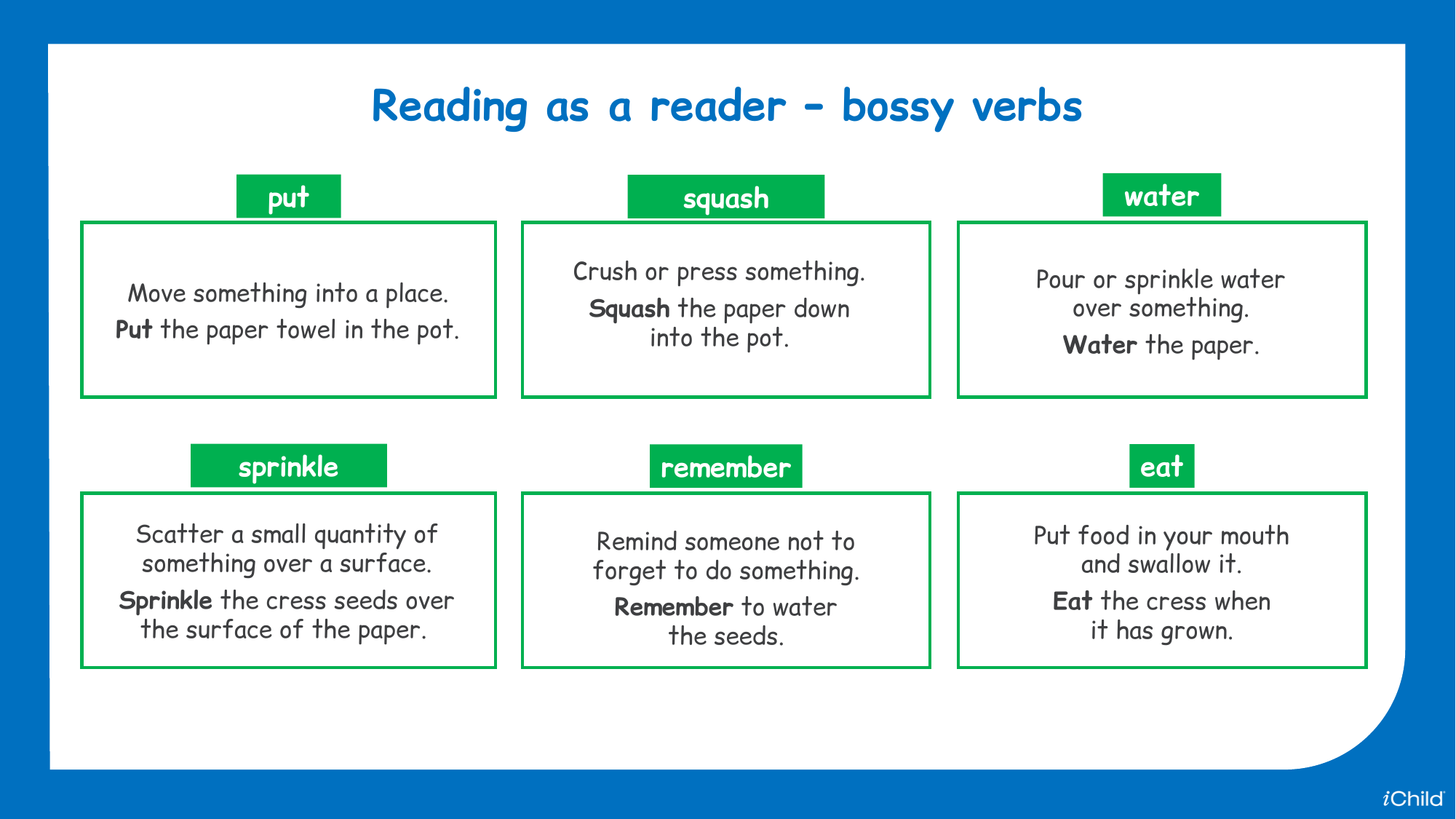

Reading as a reader – bossy verbs
water
put
squash
Pour or sprinkle water
over something.
Water the paper.

Move something into a place.
Put the paper towel in the pot.

Crush or press something.
Squash the paper down
into the pot.
sprinkle
eat
remember

Put food in your mouth
and swallow it.
Eat the cress when
it has grown.
Remind someone not to
forget to do something.
Remember to water
the seeds.
Scatter a small quantity of something over a surface.
Sprinkle the cress seeds over
the surface of the paper.